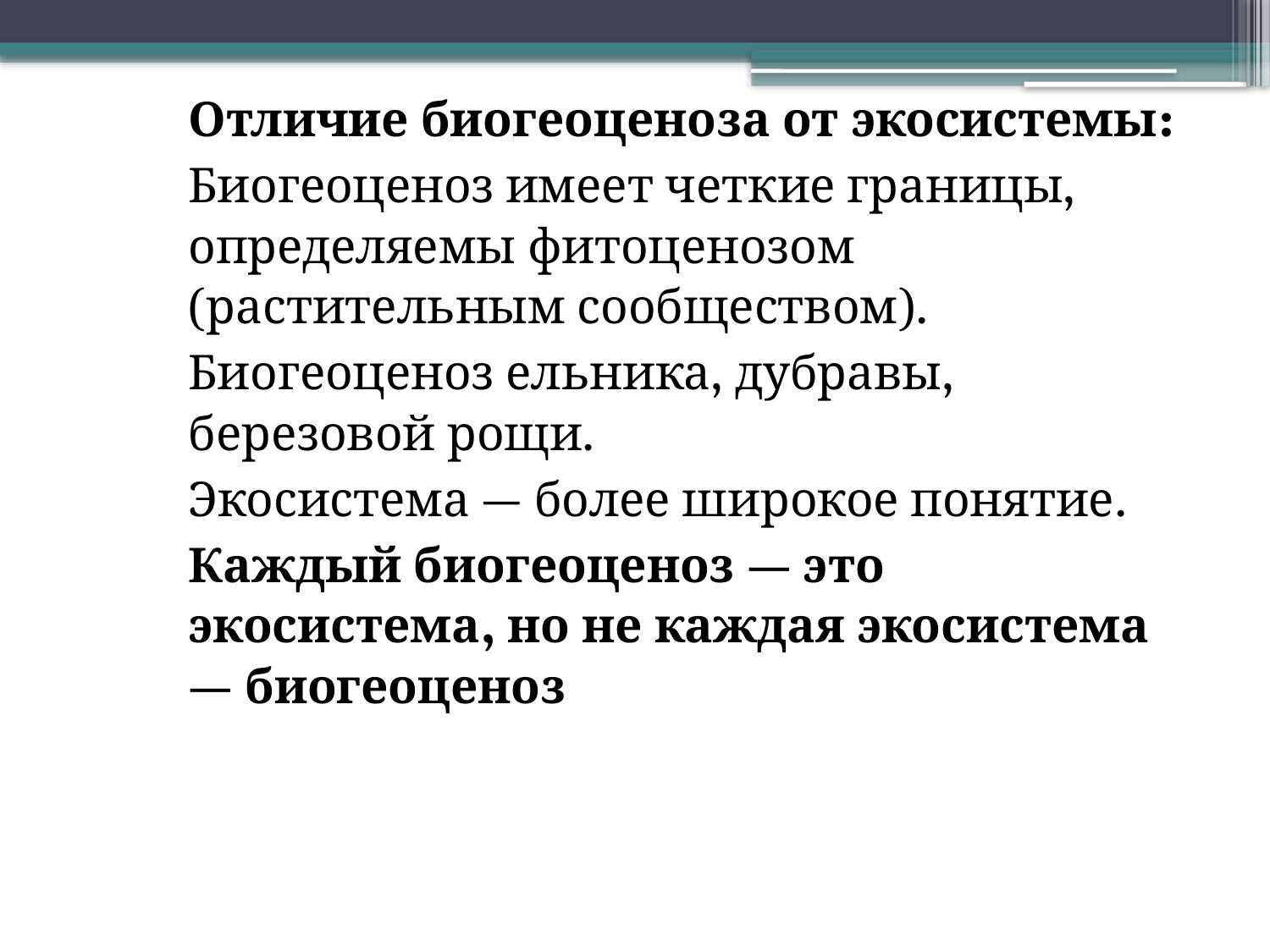

Отличие биогеоценоза от экосистемы:
Биогеоценоз имеет четкие границы, определяемы фитоценозом (растительным сообществом).
Биогеоценоз ельника, дубравы, березовой рощи.
Экосистема — более широкое понятие.
Каждый биогеоценоз — это экосистема, но не каждая экосистема — биогеоценоз